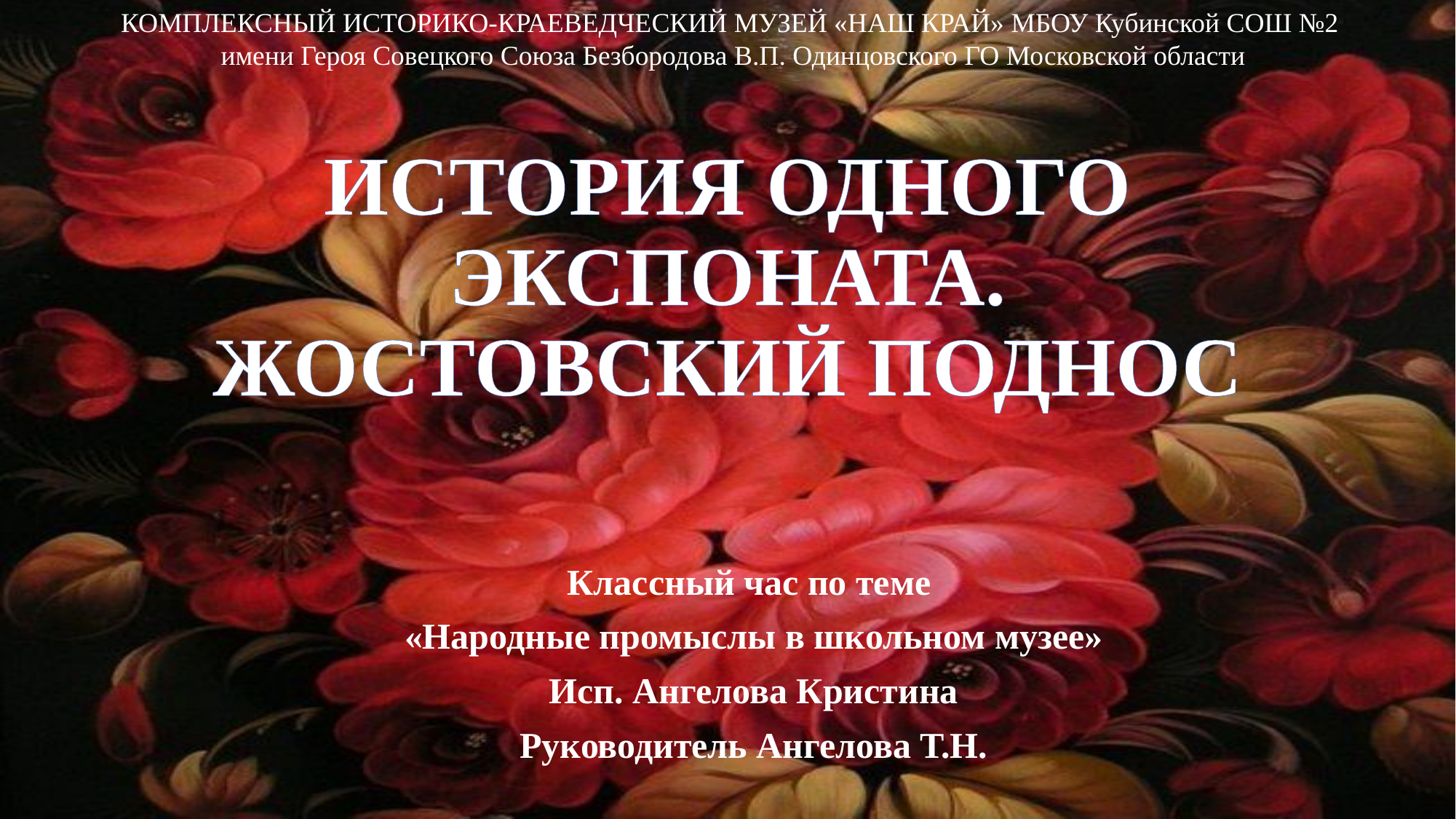

КОМПЛЕКСНЫЙ ИСТОРИКО-КРАЕВЕДЧЕСКИЙ МУЗЕЙ «НАШ КРАЙ» МБОУ Кубинской СОШ №2
 имени Героя Совецкого Союза Безбородова В.П. Одинцовского ГО Московской области

# ИСТОРИЯ ОДНОГО ЭКСПОНАТА. ЖОСТОВСКИЙ ПОДНОС
Классный час по теме
«Народные промыслы в школьном музее»
Исп. Ангелова Кристина
Руководитель Ангелова Т.Н.